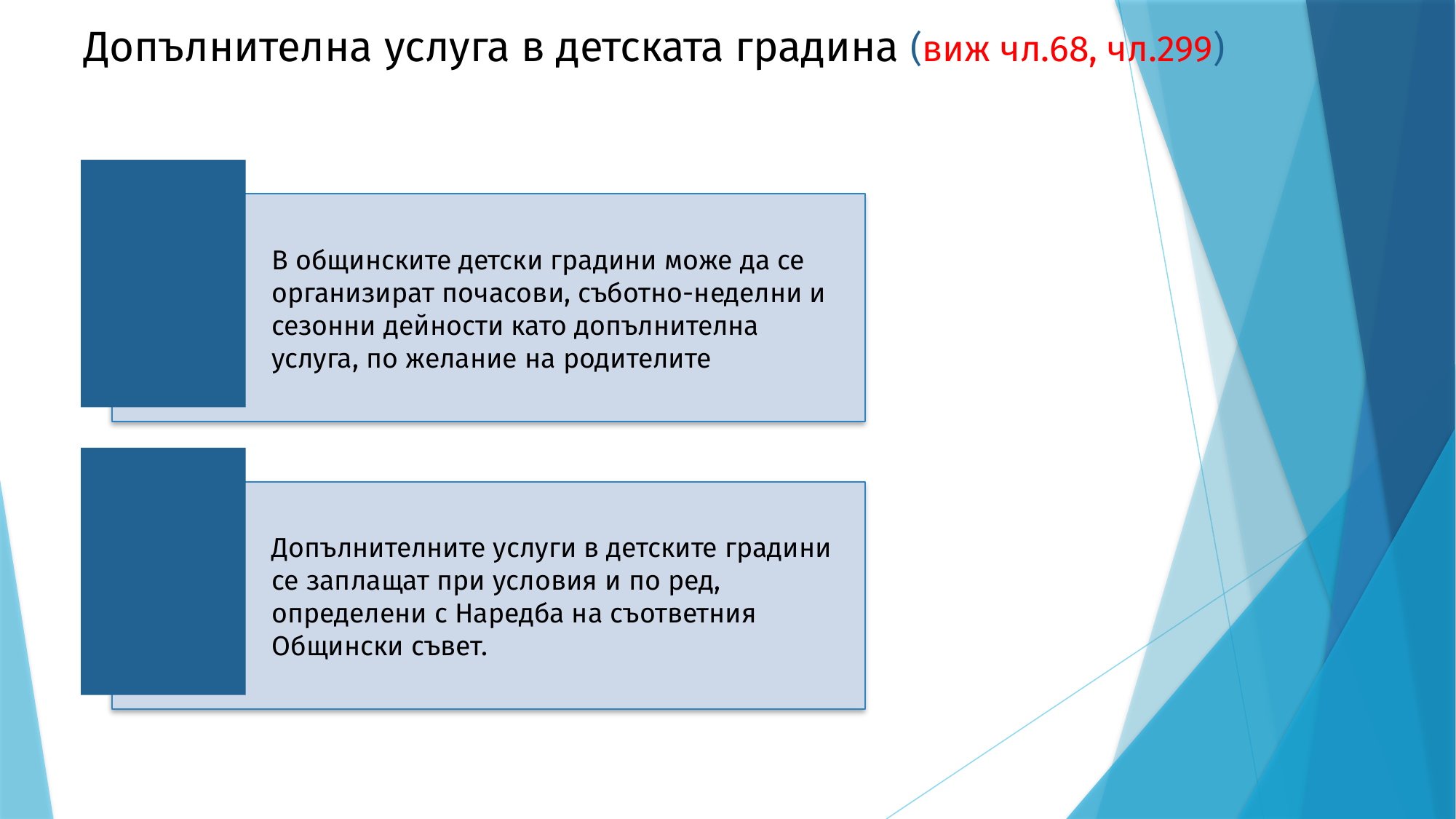

# Допълнителна услуга в детската градина (виж чл.68, чл.299)
В общинските детски градини може да се организират почасови, съботно-неделни и сезонни дейности като допълнителна услуга, по желание на родителите
Допълнителните услуги в детските градини се заплащат при условия и по ред, определени с Наредба на съответния Общински съвет.